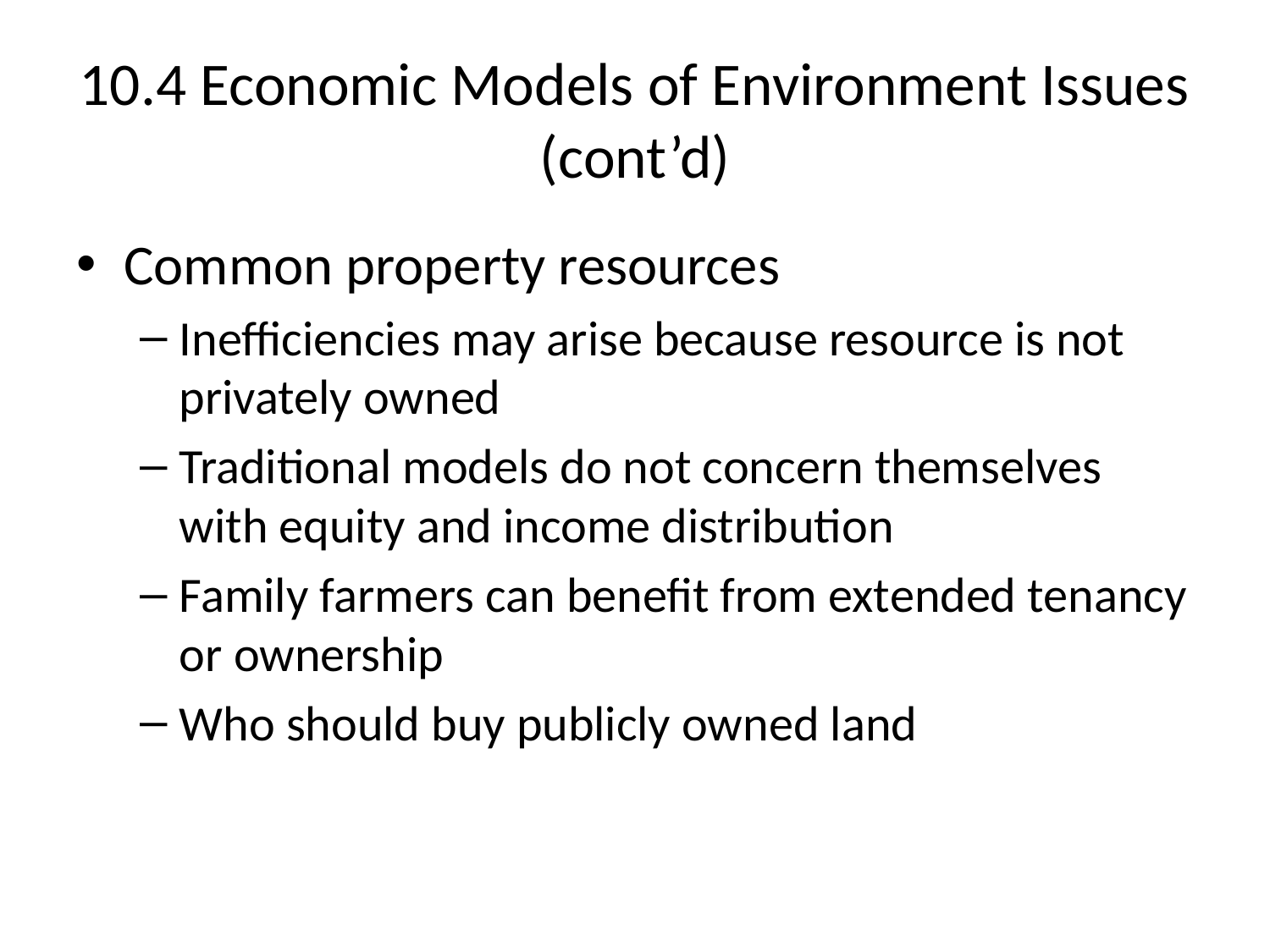

10.4 Economic Models of Environment Issues (cont’d)
Common property resources
Inefficiencies may arise because resource is not privately owned
Traditional models do not concern themselves with equity and income distribution
Family farmers can benefit from extended tenancy or ownership
Who should buy publicly owned land